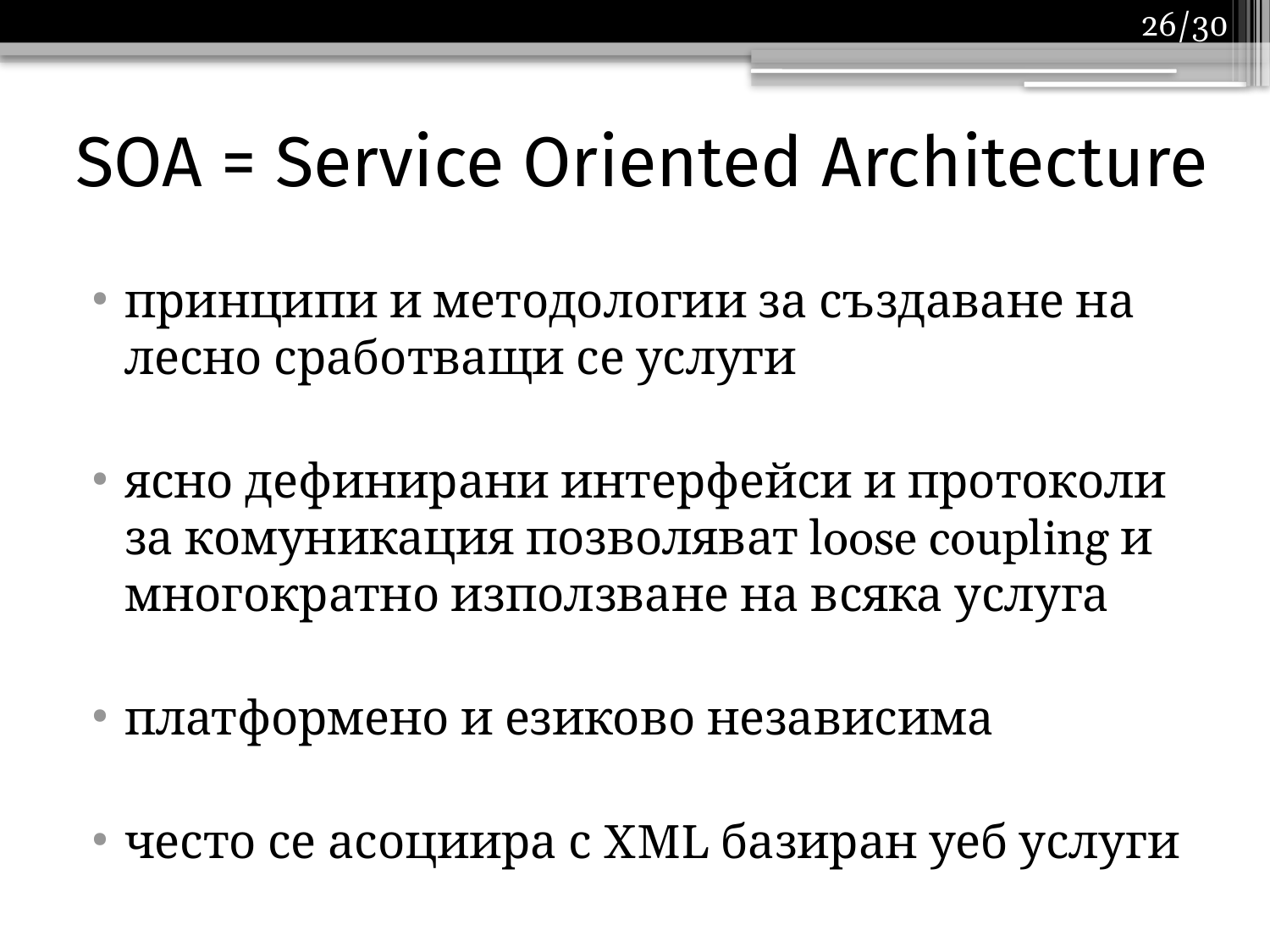

26/30
# SOA = Service Oriented Architecture
принципи и методологии за създаване на лесно сработващи се услуги

ясно дефинирани интерфейси и протоколи за комуникация позволяват loose coupling и многократно използване на всяка услуга

платформено и езиково независима

често се асоциира с XML базиран уеб услуги